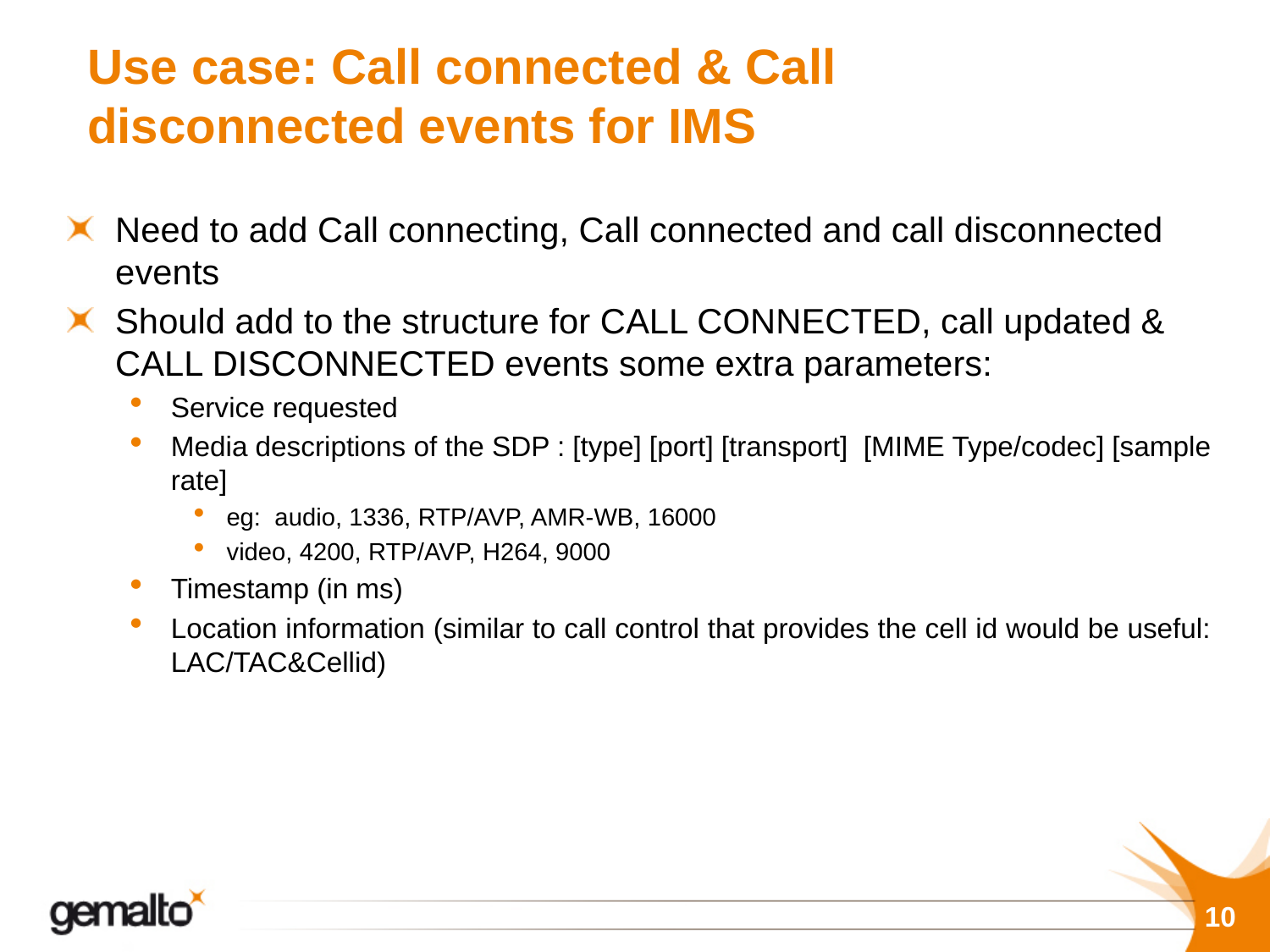

# Use case: Call connected & Call disconnected events for IMS
Need to add Call connecting, Call connected and call disconnected events
Should add to the structure for CALL CONNECTED, call updated & CALL DISCONNECTED events some extra parameters:
Service requested
Media descriptions of the SDP : [type] [port] [transport]  [MIME Type/codec] [sample rate]
eg:  audio, 1336, RTP/AVP, AMR-WB, 16000
video, 4200, RTP/AVP, H264, 9000
Timestamp (in ms)
Location information (similar to call control that provides the cell id would be useful: LAC/TAC&Cellid)
10